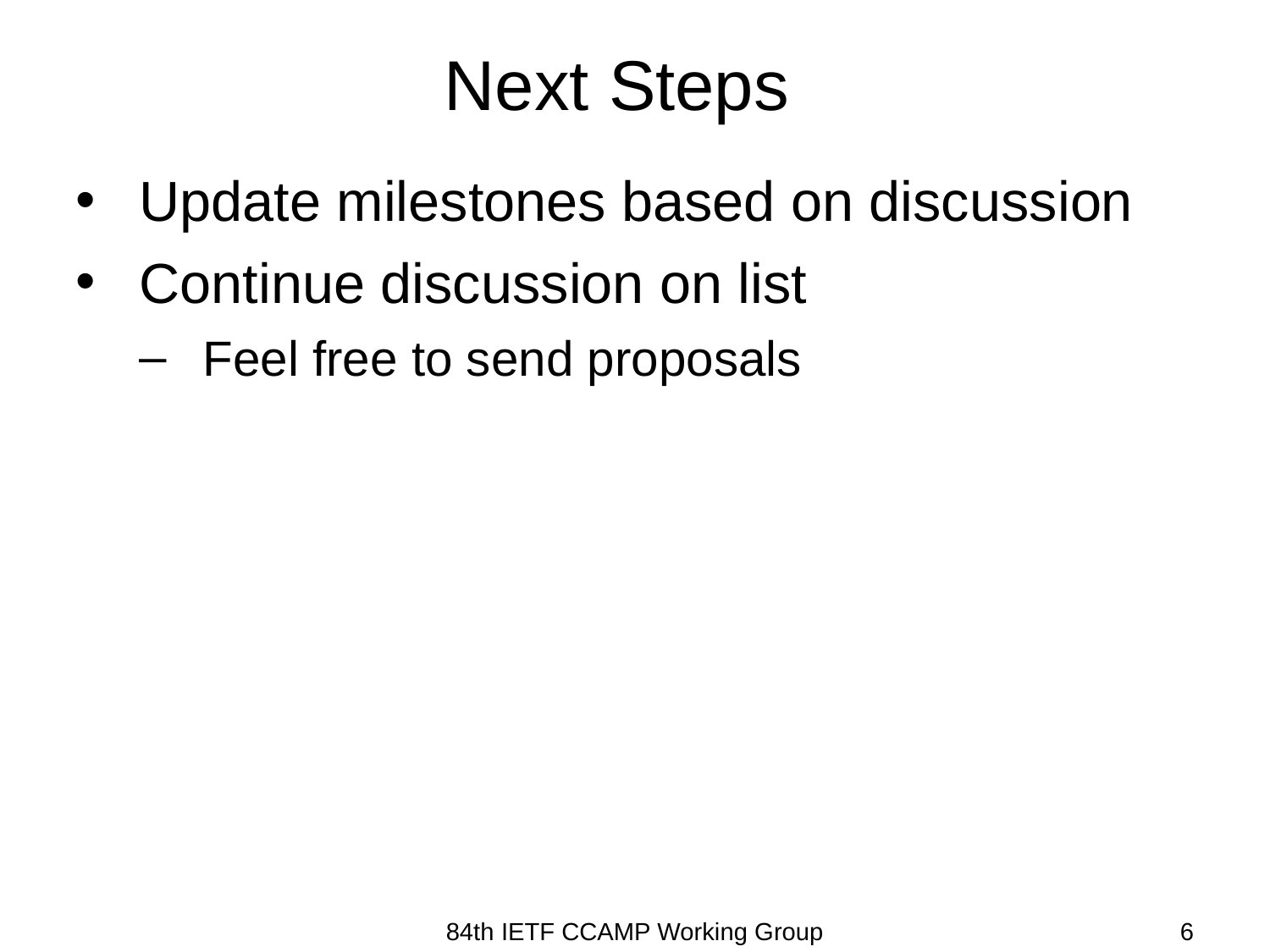

# Next Steps
Update milestones based on discussion
Continue discussion on list
Feel free to send proposals
84th IETF CCAMP Working Group
6